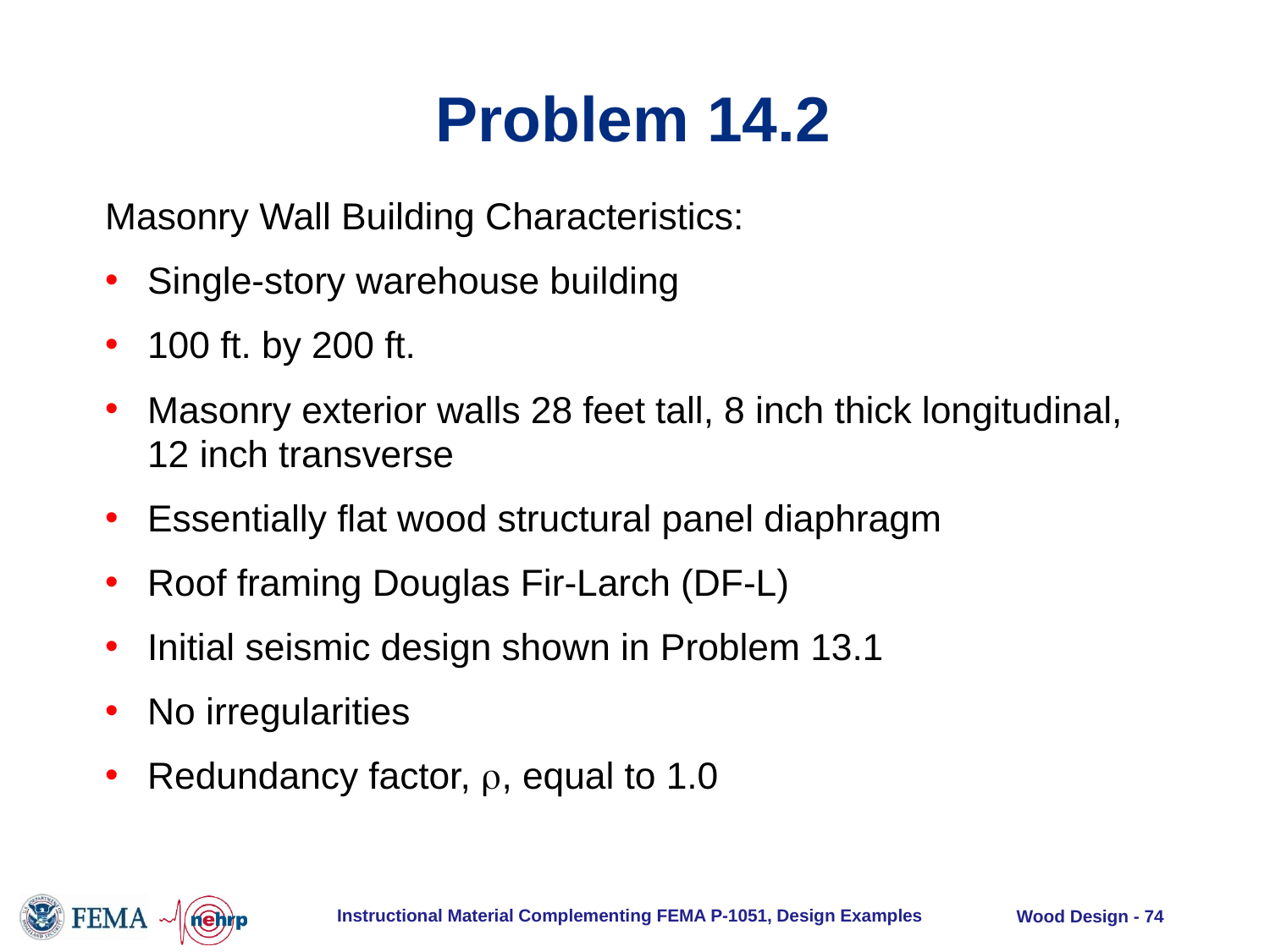

# Problem 14.2
Masonry Wall Building Characteristics:
Single-story warehouse building
100 ft. by 200 ft.
Masonry exterior walls 28 feet tall, 8 inch thick longitudinal, 12 inch transverse
Essentially flat wood structural panel diaphragm
Roof framing Douglas Fir-Larch (DF-L)
Initial seismic design shown in Problem 13.1
No irregularities
Redundancy factor, ρ, equal to 1.0